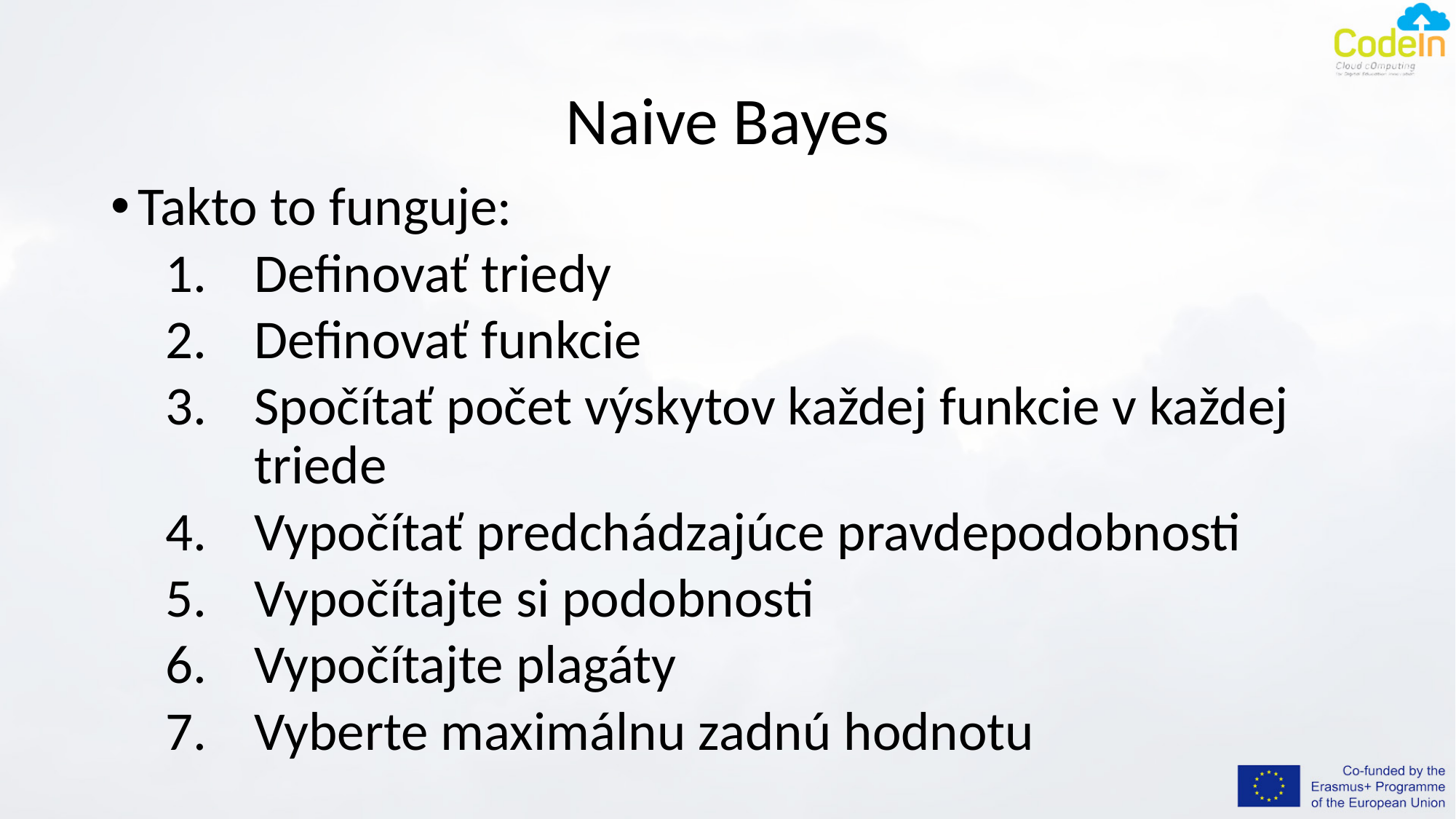

# Naive Bayes
Takto to funguje:
Definovať triedy
Definovať funkcie
Spočítať počet výskytov každej funkcie v každej triede
Vypočítať predchádzajúce pravdepodobnosti
Vypočítajte si podobnosti
Vypočítajte plagáty
Vyberte maximálnu zadnú hodnotu